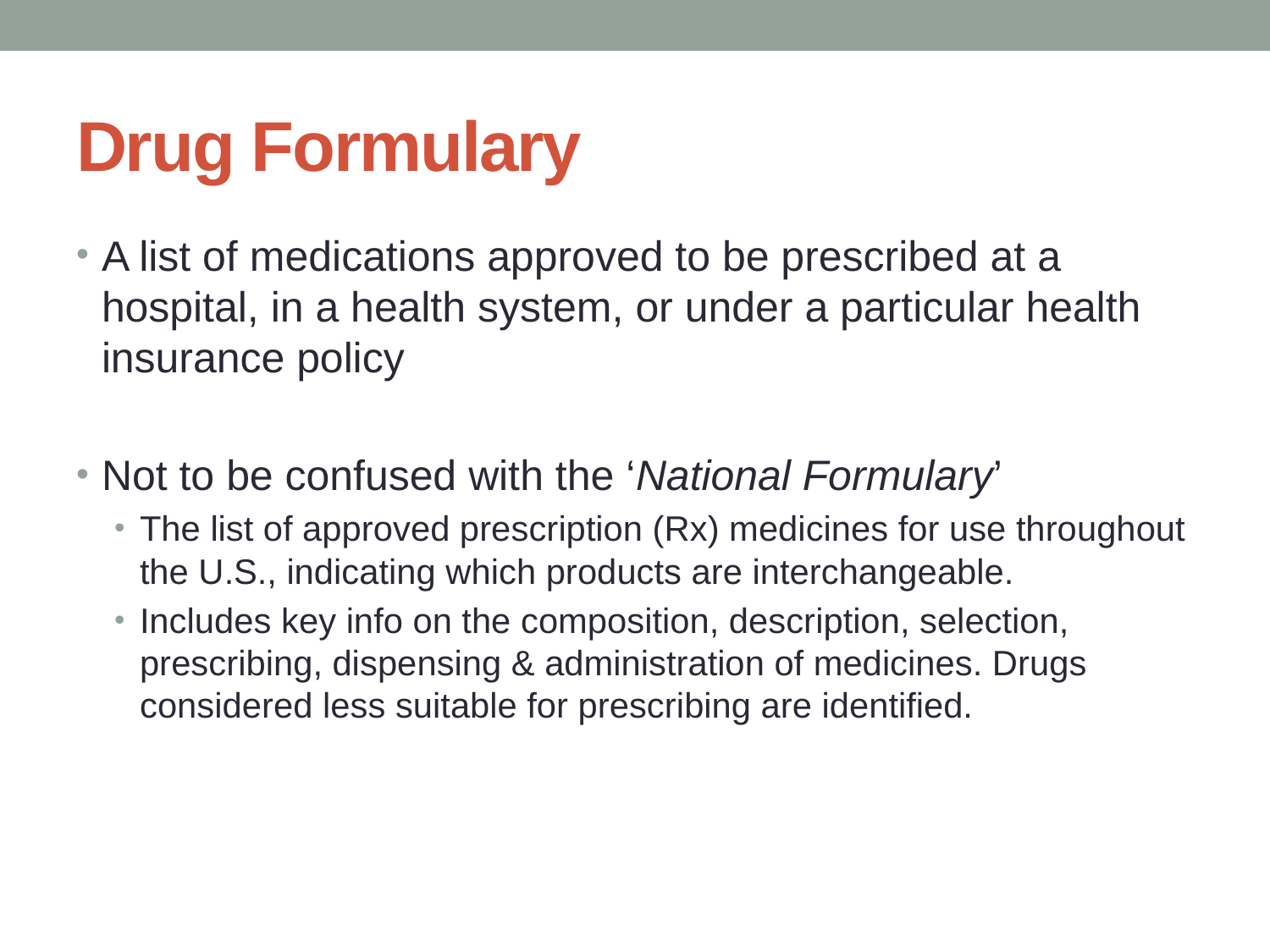

# Drug Formulary
A list of medications approved to be prescribed at a hospital, in a health system, or under a particular health insurance policy

Not to be confused with the ‘National Formulary’
The list of approved prescription (Rx) medicines for use throughout the U.S., indicating which products are interchangeable.
Includes key info on the composition, description, selection, prescribing, dispensing & administration of medicines. Drugs considered less suitable for prescribing are identified.